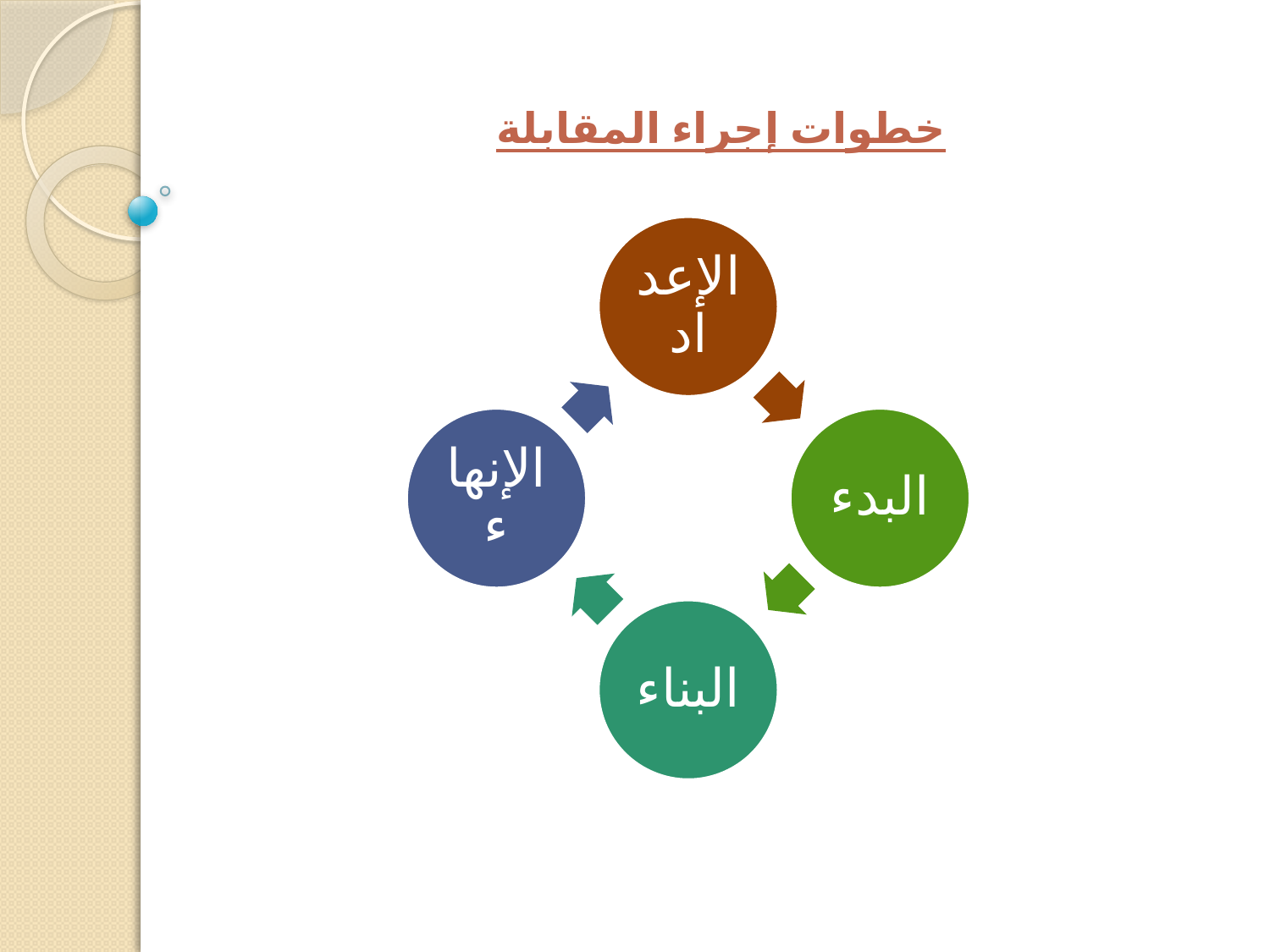

خطوات إجراء المقابلة
الإعداد

البدء

البناء

الإنهاء